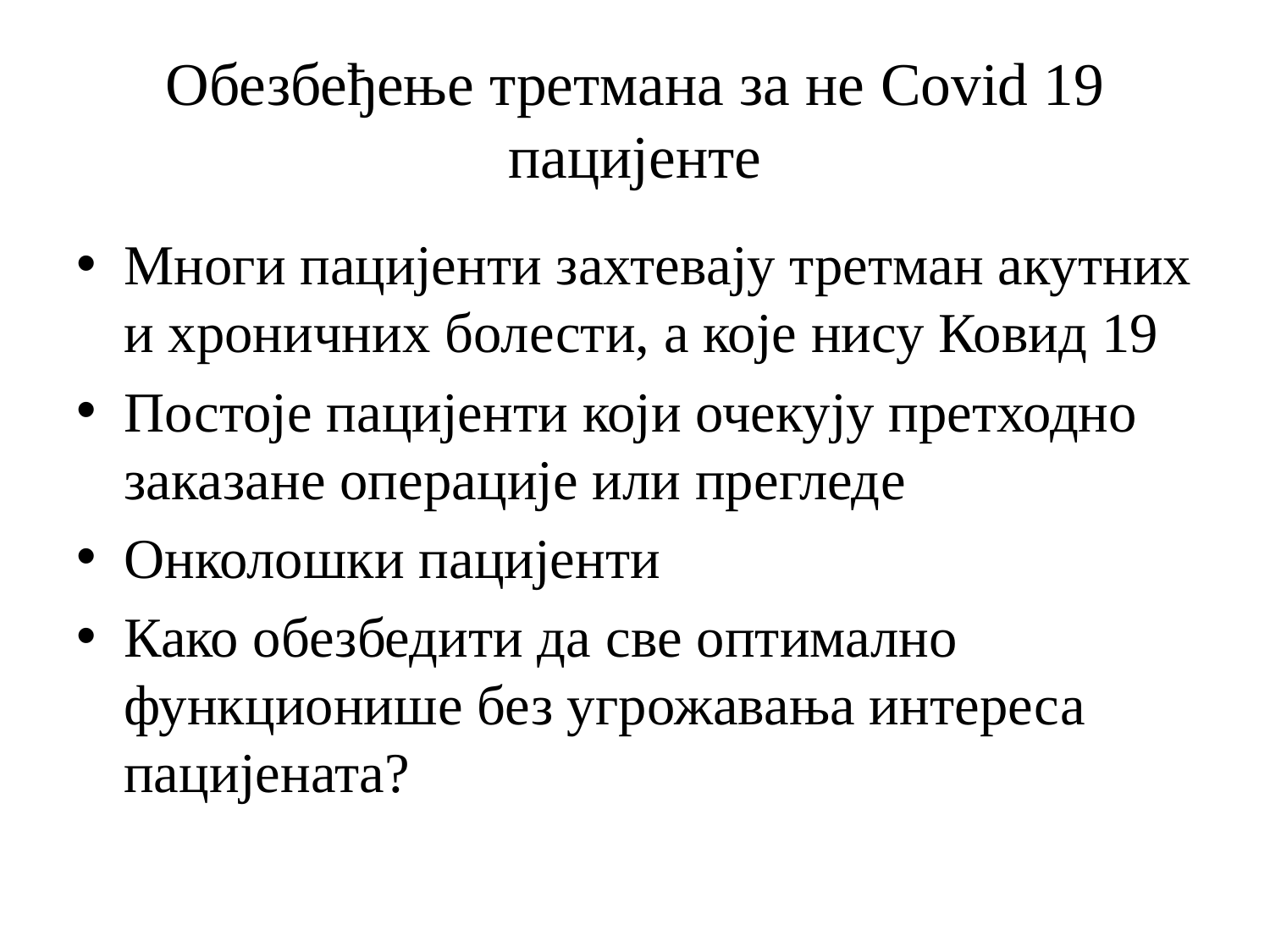

# Обезбеђење третмана за не Covid 19 пацијенте
Многи пацијенти захтевају третман акутних и хроничних болести, а које нису Ковид 19
Постоје пацијенти који очекују претходно заказане операције или прегледе
Онколошки пацијенти
Како обезбедити да све оптимално функционише без угрожавања интереса пацијената?